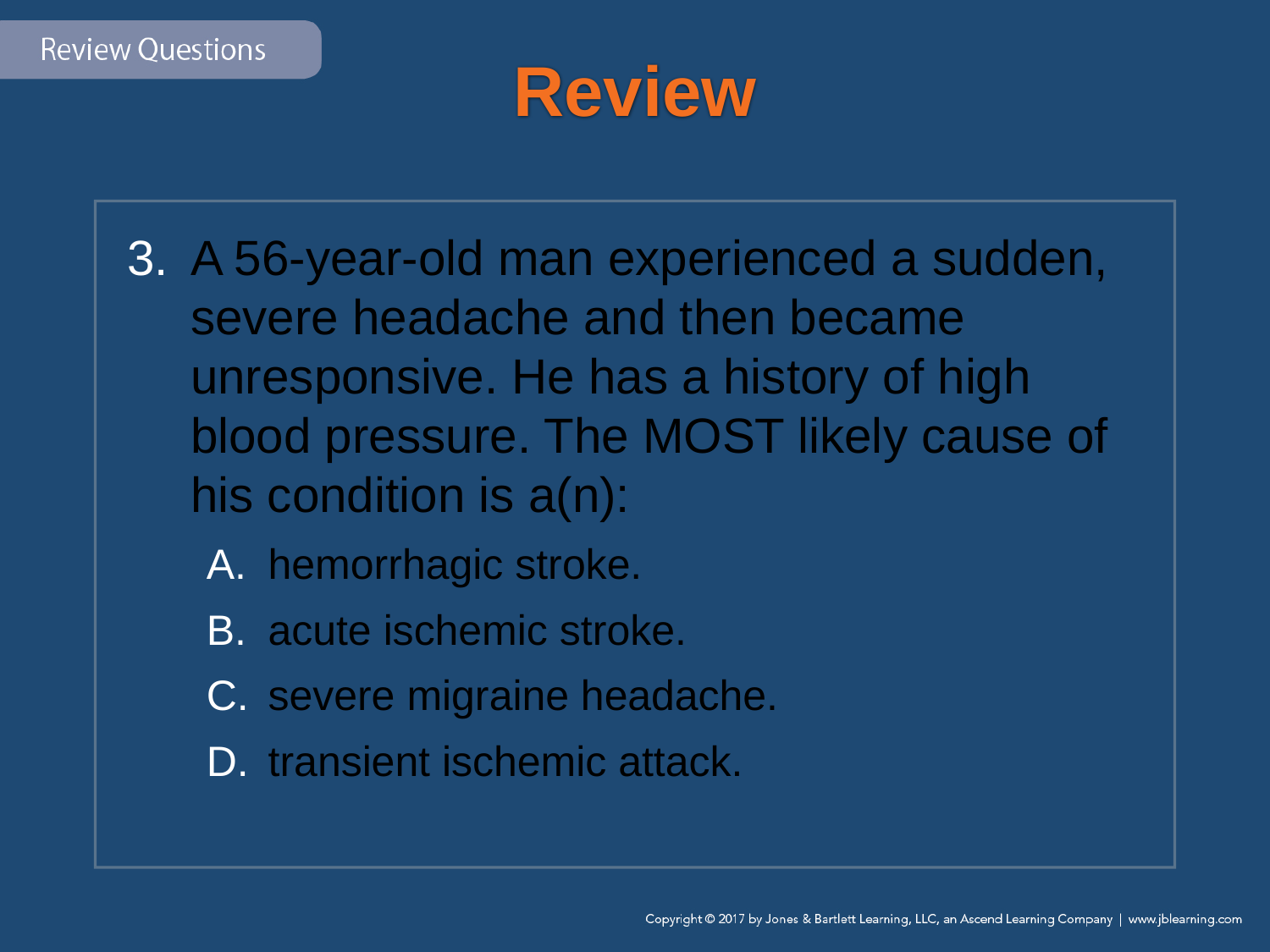

# Review
A 56-year-old man experienced a sudden, severe headache and then became unresponsive. He has a history of high blood pressure. The MOST likely cause of his condition is a(n):
hemorrhagic stroke.
acute ischemic stroke.
severe migraine headache.
transient ischemic attack.